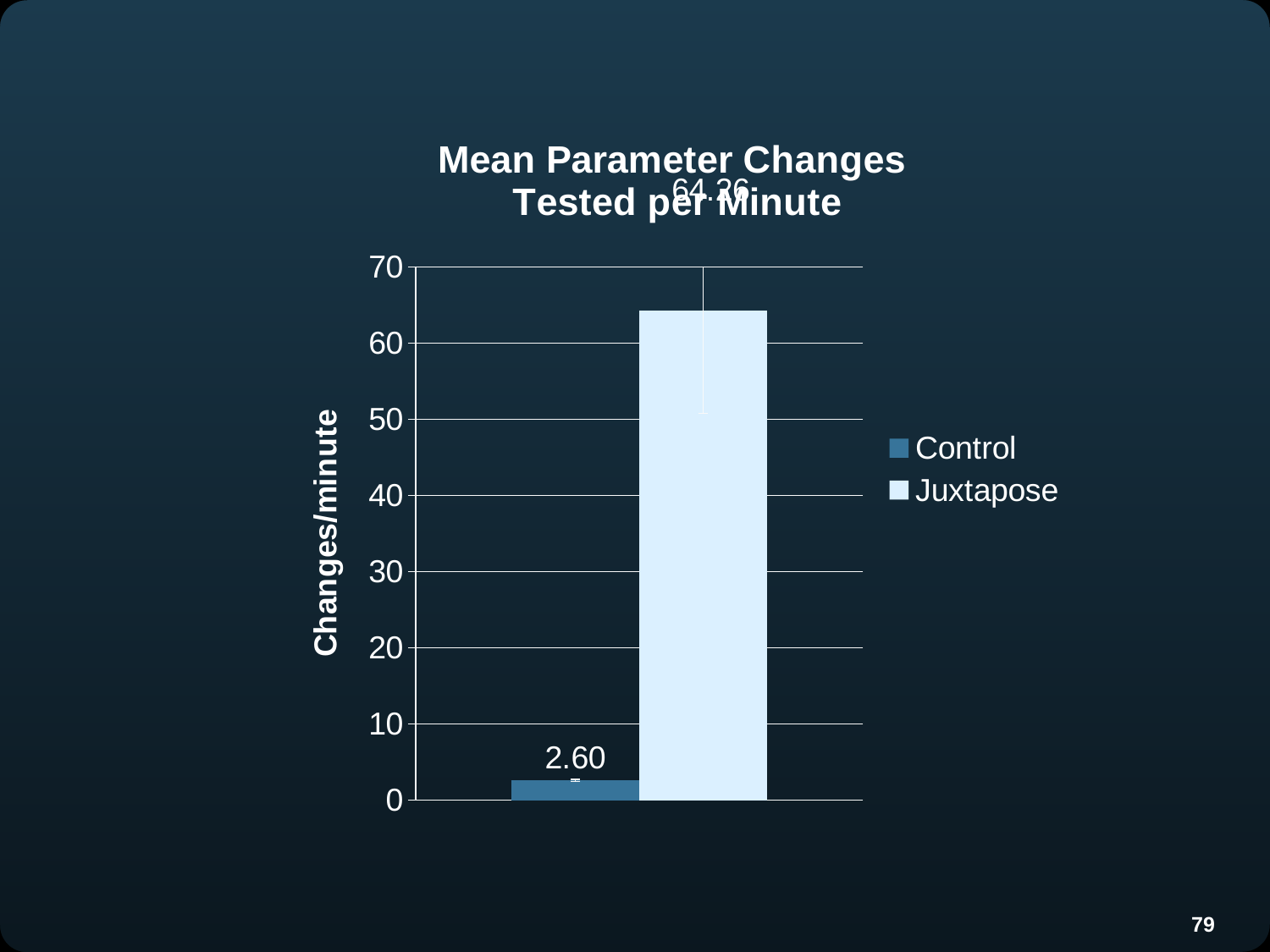

### Chart: Mean Parameter Changes Tested per Minute

| Category |  |  |
|---|---|---|
79